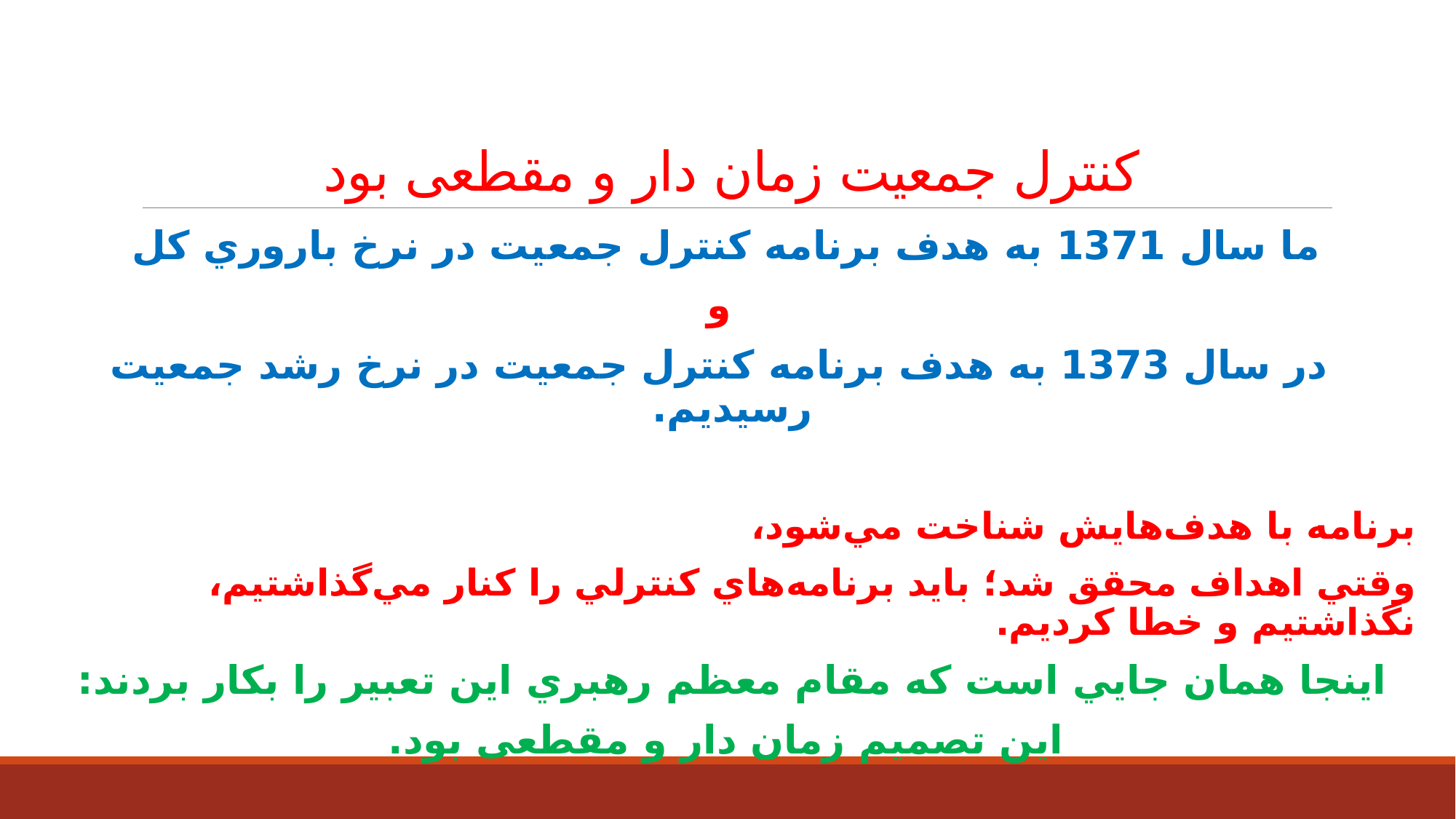

# کنترل جمعیت زمان دار و مقطعی بود
ما سال 1371 به هدف برنامه كنترل جمعيت در نرخ باروري كل
 و
 در سال 1373 به هدف برنامه كنترل جمعيت در نرخ رشد جمعيت رسيديم.

برنامه با هدف‌هايش شناخت مي‌شود،
وقتي اهداف محقق شد؛ بايد برنامه‌هاي كنترلي را كنار مي‌گذاشتيم، نگذاشتيم و خطا كرديم.
اينجا همان جايي است كه مقام معظم رهبري اين تعبير را بكار بردند:
این تصمیم زمان دار و مقطعی بود.